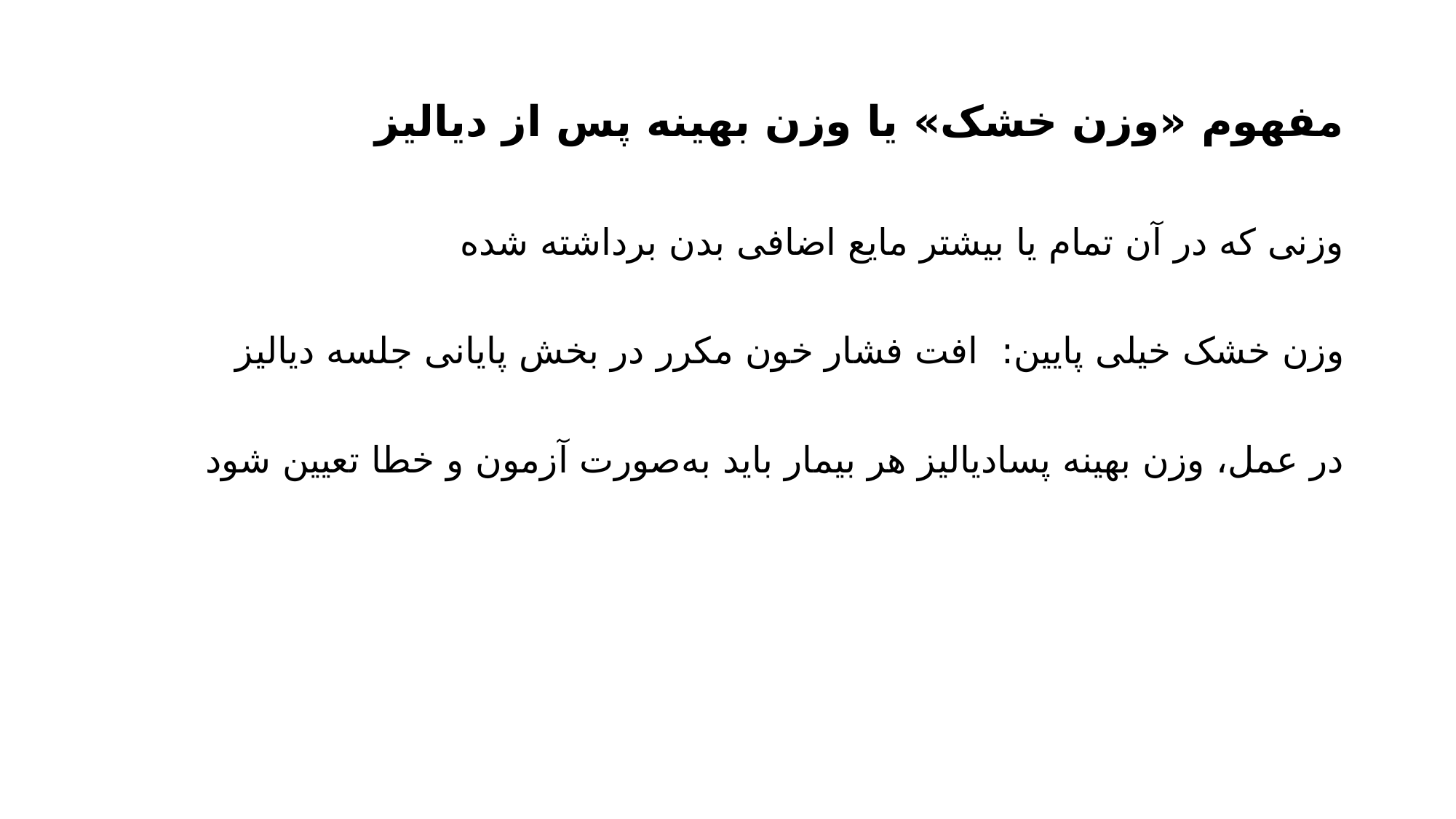

# مفهوم «وزن خشک» یا وزن بهینه پس از دیالیز
وزنی که در آن تمام یا بیشتر مایع اضافی بدن برداشته شده

وزن خشک خیلی پایین:  افت فشار خون مکرر در بخش پایانی جلسه دیالیز

در عمل، وزن بهینه پسادیالیز هر بیمار باید به‌صورت آزمون و خطا تعیین شود